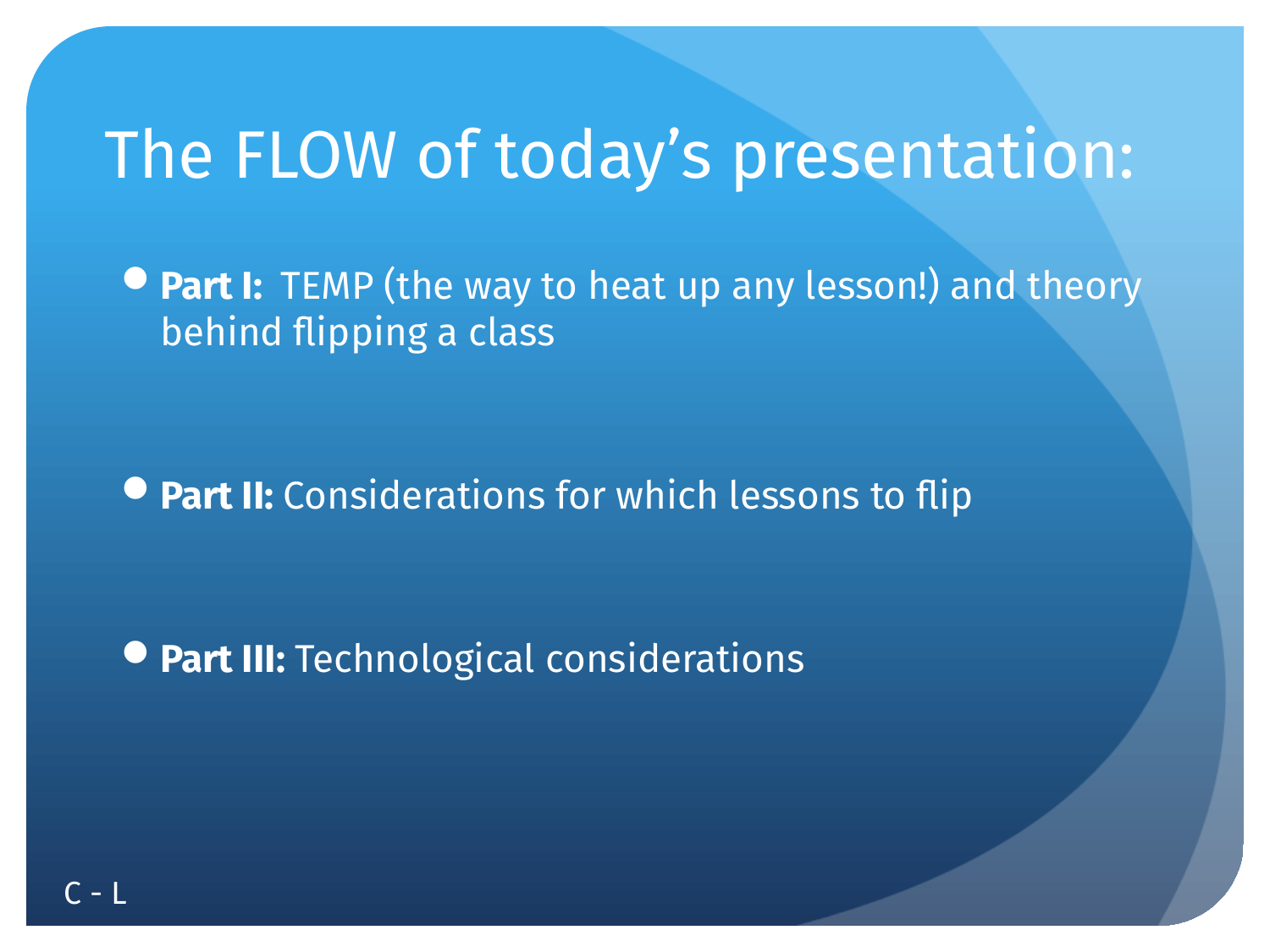

# The FLOW of today’s presentation:
Part I:  TEMP (the way to heat up any lesson!) and theory behind flipping a class

Part II: Considerations for which lessons to flip

Part III: Technological considerations
C - L